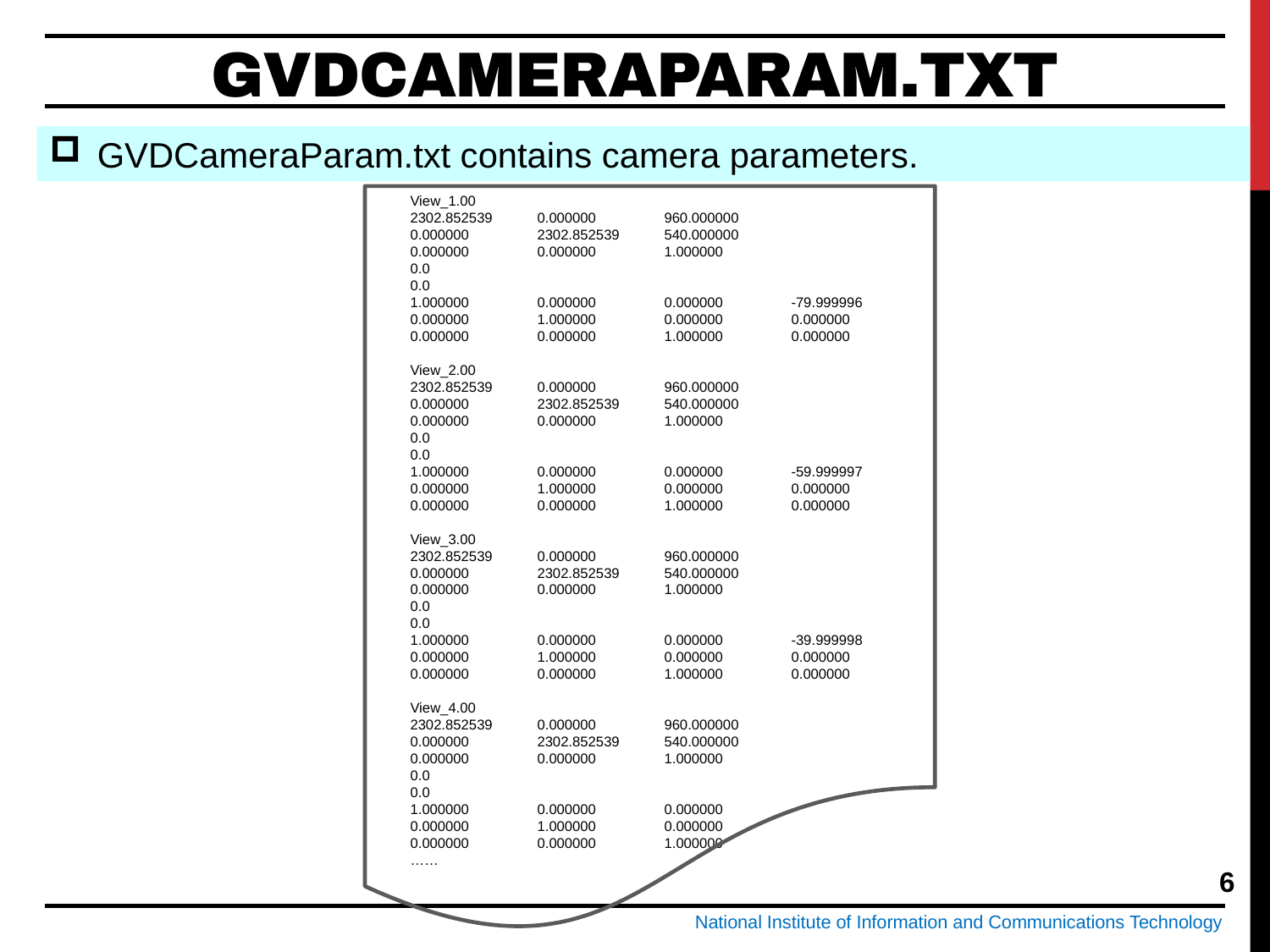

# GVDCameraParam.txt
GVDCameraParam.txt contains camera parameters.

View_1.00
2302.852539	0.000000	960.000000
0.000000	2302.852539	540.000000
0.000000	0.000000	1.000000
0.0
0.0
1.000000	0.000000	0.000000	-79.999996
0.000000	1.000000	0.000000	0.000000
0.000000	0.000000	1.000000	0.000000

View_2.00
2302.852539	0.000000	960.000000
0.000000	2302.852539	540.000000
0.000000	0.000000	1.000000
0.0
0.0
1.000000	0.000000	0.000000	-59.999997
0.000000	1.000000	0.000000	0.000000
0.000000	0.000000	1.000000	0.000000

View_3.00
2302.852539	0.000000	960.000000
0.000000	2302.852539	540.000000
0.000000	0.000000	1.000000
0.0
0.0
1.000000	0.000000	0.000000	-39.999998
0.000000	1.000000	0.000000	0.000000
0.000000	0.000000	1.000000	0.000000

View_4.00
2302.852539	0.000000	960.000000
0.000000	2302.852539	540.000000
0.000000	0.000000	1.000000
0.0
0.0
1.000000	0.000000	0.000000	-
0.000000	1.000000	0.000000
0.000000	0.000000	1.000000
……

6